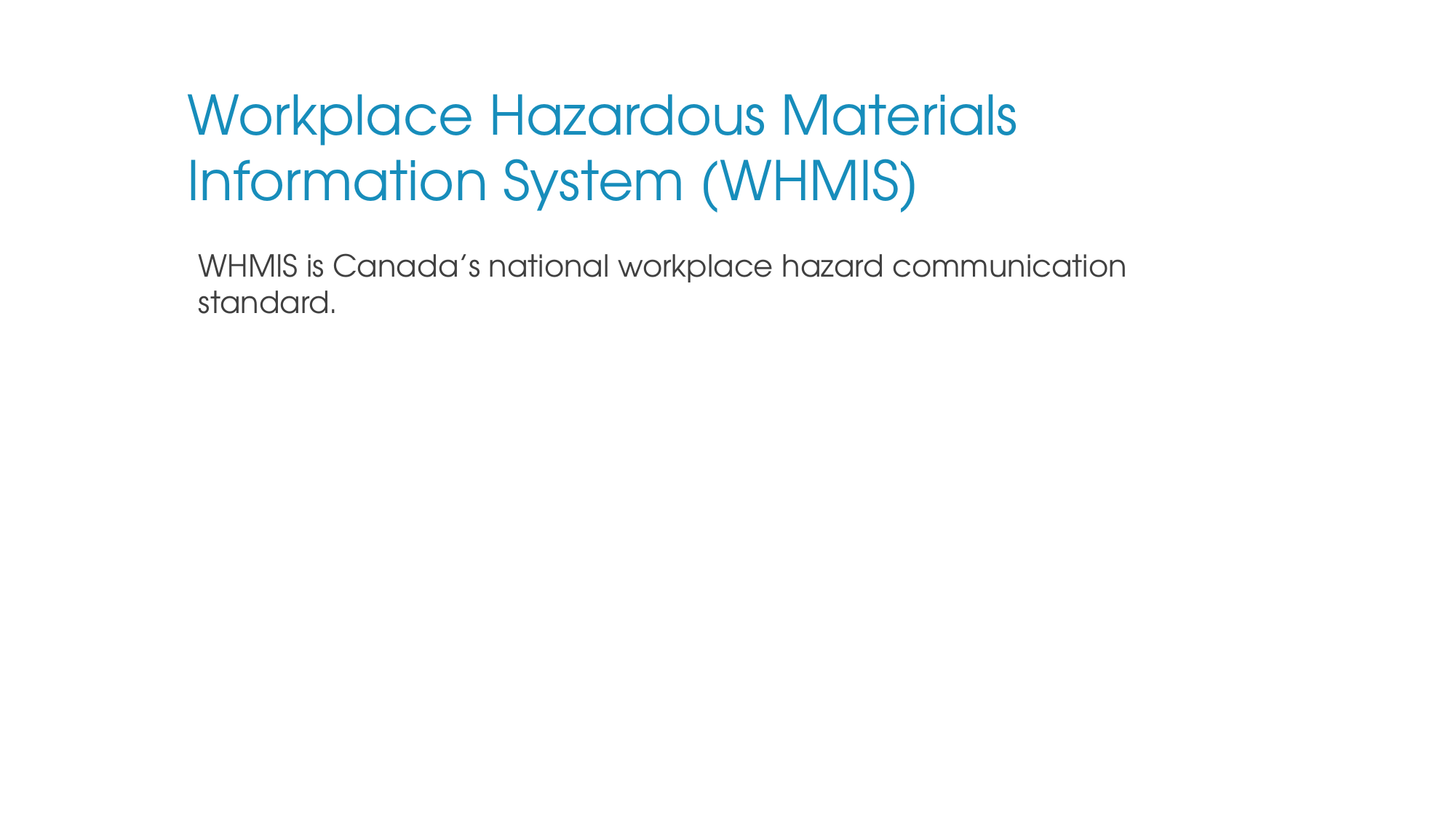

# Workplace Hazardous Materials Information System (WHMIS)
WHMIS is Canada’s national workplace hazard communication standard.